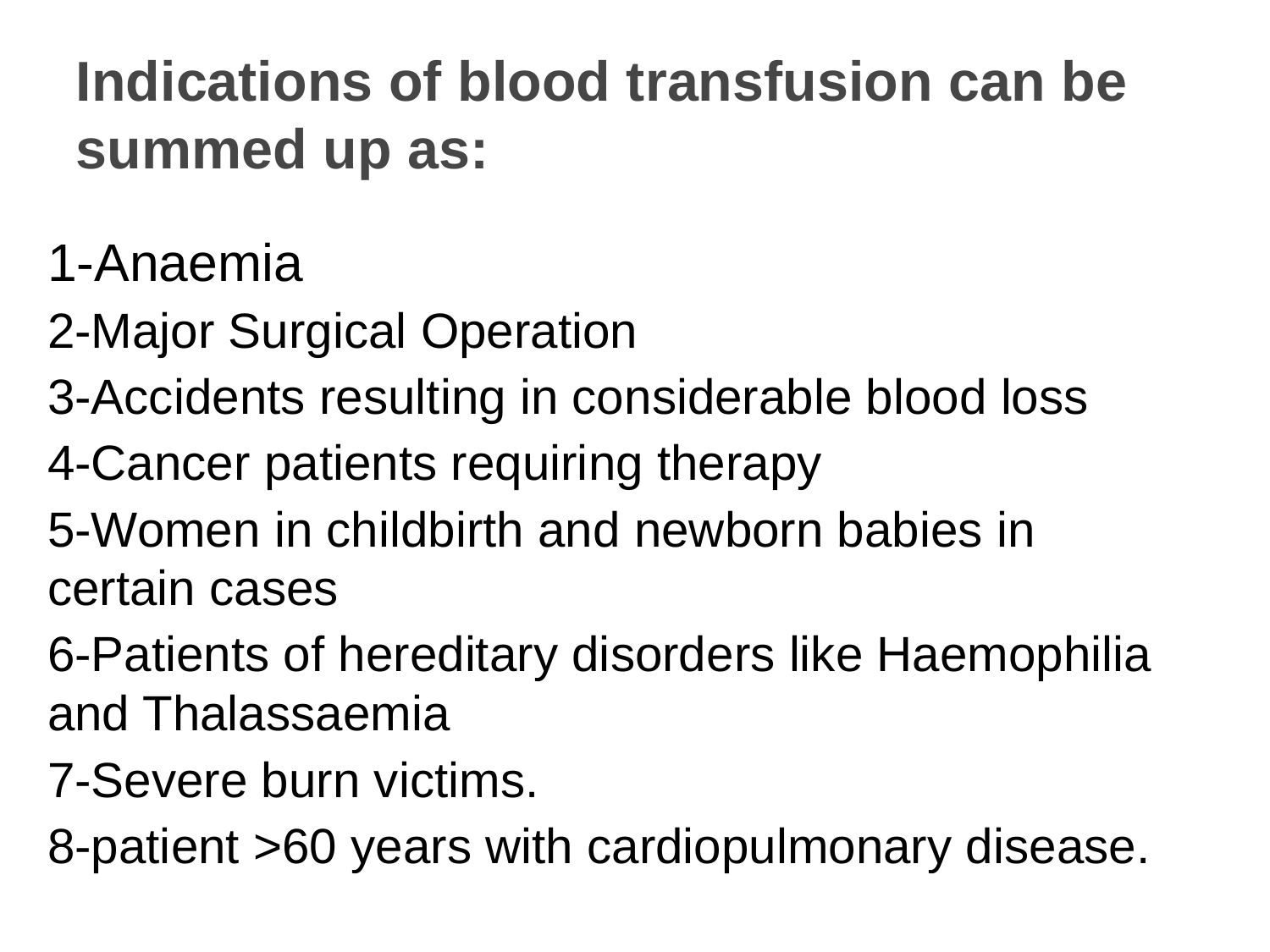

# Indications of blood transfusion can be summed up as:
1-Anaemia
2-Major Surgical Operation
3-Accidents resulting in considerable blood loss
4-Cancer patients requiring therapy
5-Women in childbirth and newborn babies in certain cases
6-Patients of hereditary disorders like Haemophilia and Thalassaemia
7-Severe burn victims.
8-patient >60 years with cardiopulmonary disease.